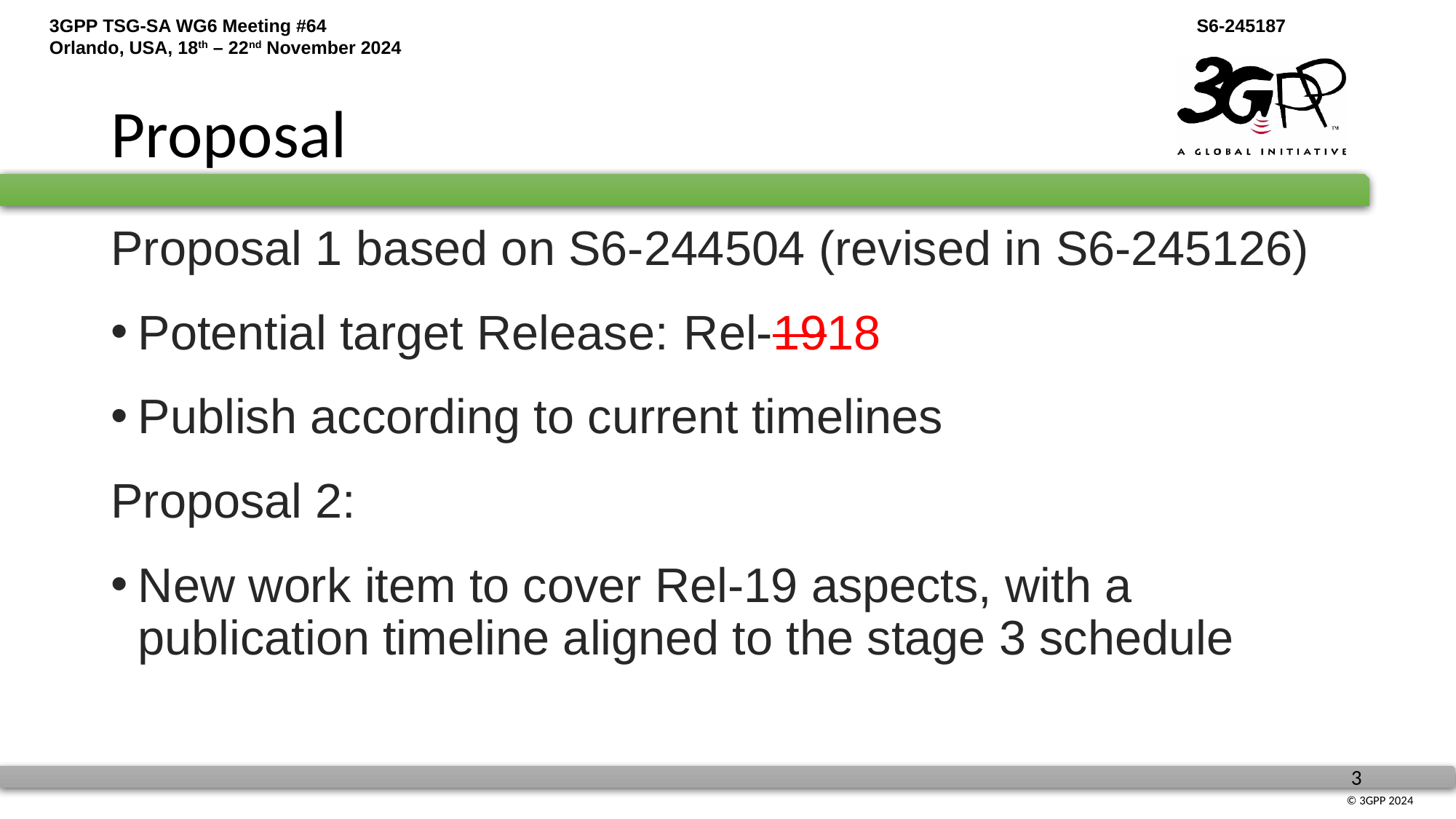

# Proposal
Proposal 1 based on S6-244504 (revised in S6-245126)
Potential target Release:	Rel-1918
Publish according to current timelines
Proposal 2:
New work item to cover Rel-19 aspects, with a publication timeline aligned to the stage 3 schedule